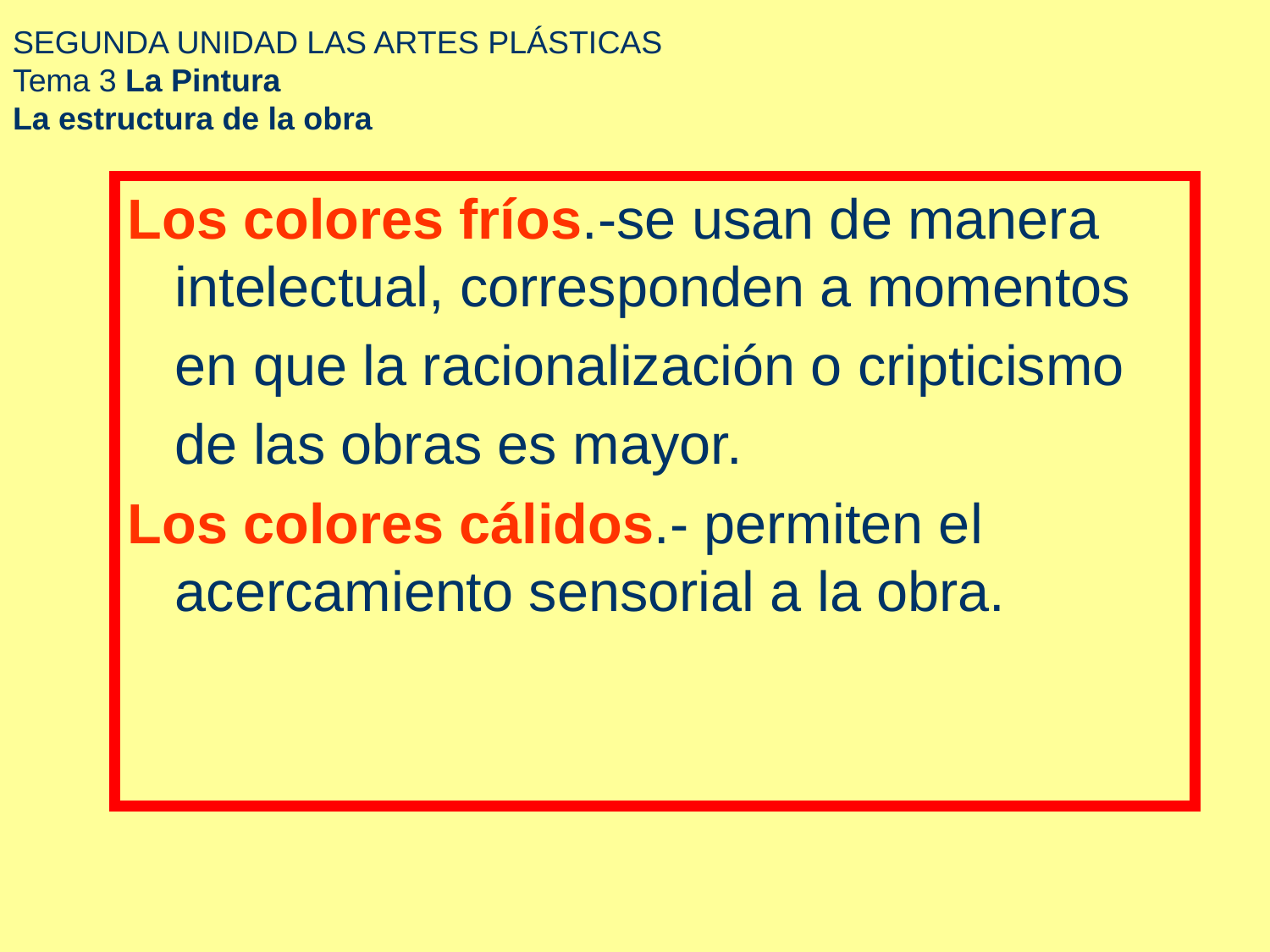

# SEGUNDA UNIDAD LAS ARTES PLÁSTICAS Tema 3 La Pintura La estructura de la obra
Los colores fríos.-se usan de manera intelectual, corresponden a momentos
	en que la racionalización o cripticismo
	de las obras es mayor.
Los colores cálidos.- permiten el acercamiento sensorial a la obra.